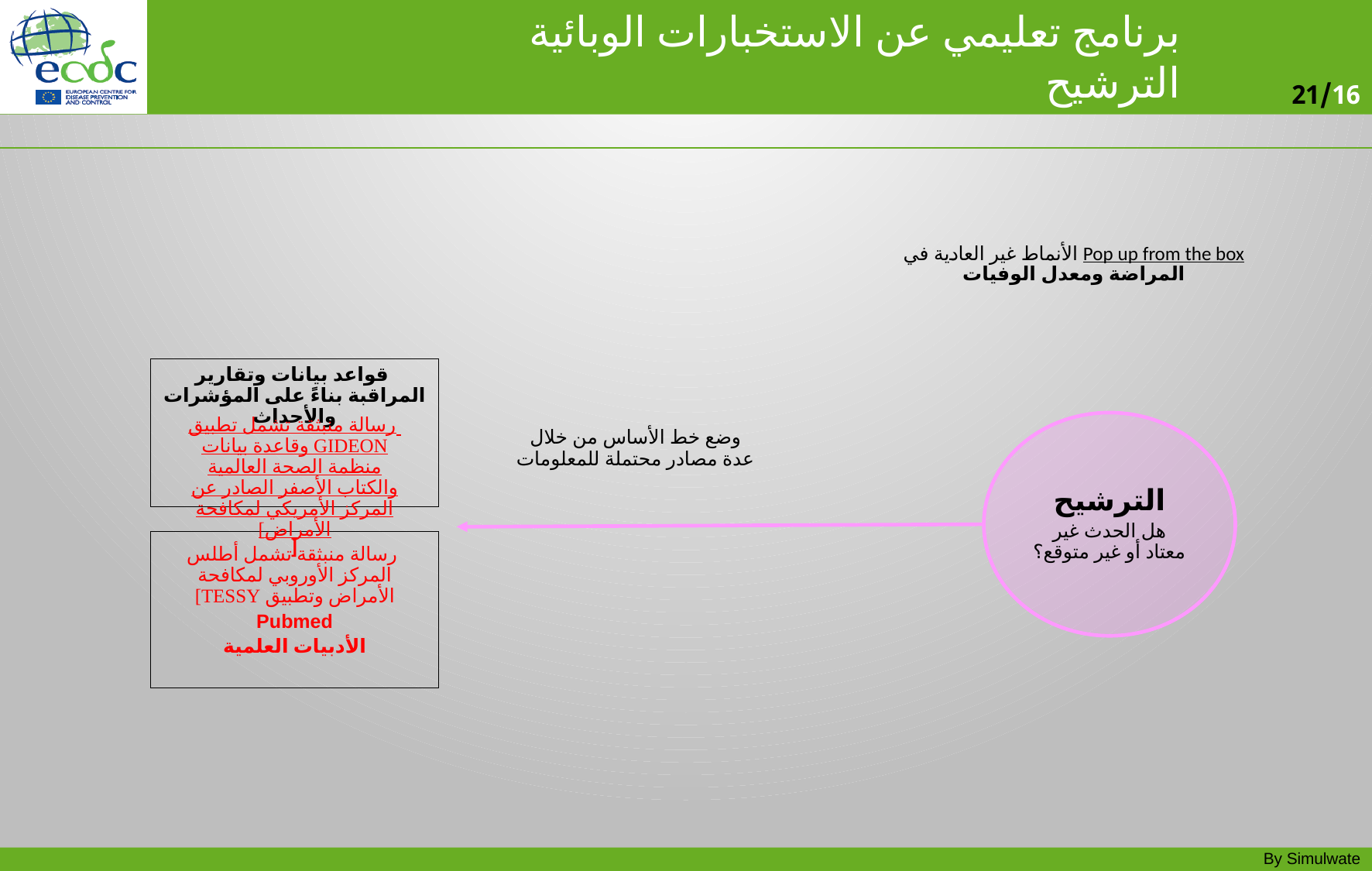

Pop up from the box الأنماط غير العادية في المراضة ومعدل الوفيات
 قواعد بيانات وتقارير المراقبة بناءً على المؤشرات والأحداث

 رسالة منبثقة تشمل تطبيق GIDEON وقاعدة بيانات منظمة الصحة العالمية والكتاب الأصفر الصادر عن المركز الأمريكي لمكافحة الأمراض]
الترشيح
هل الحدث غير معتاد أو غير متوقع؟
وضع خط الأساس من خلال عدة مصادر محتملة للمعلومات
[

Pubmed
الأدبيات العلمية

 رسالة منبثقة تشمل أطلس المركز الأوروبي لمكافحة الأمراض وتطبيق TESSY]